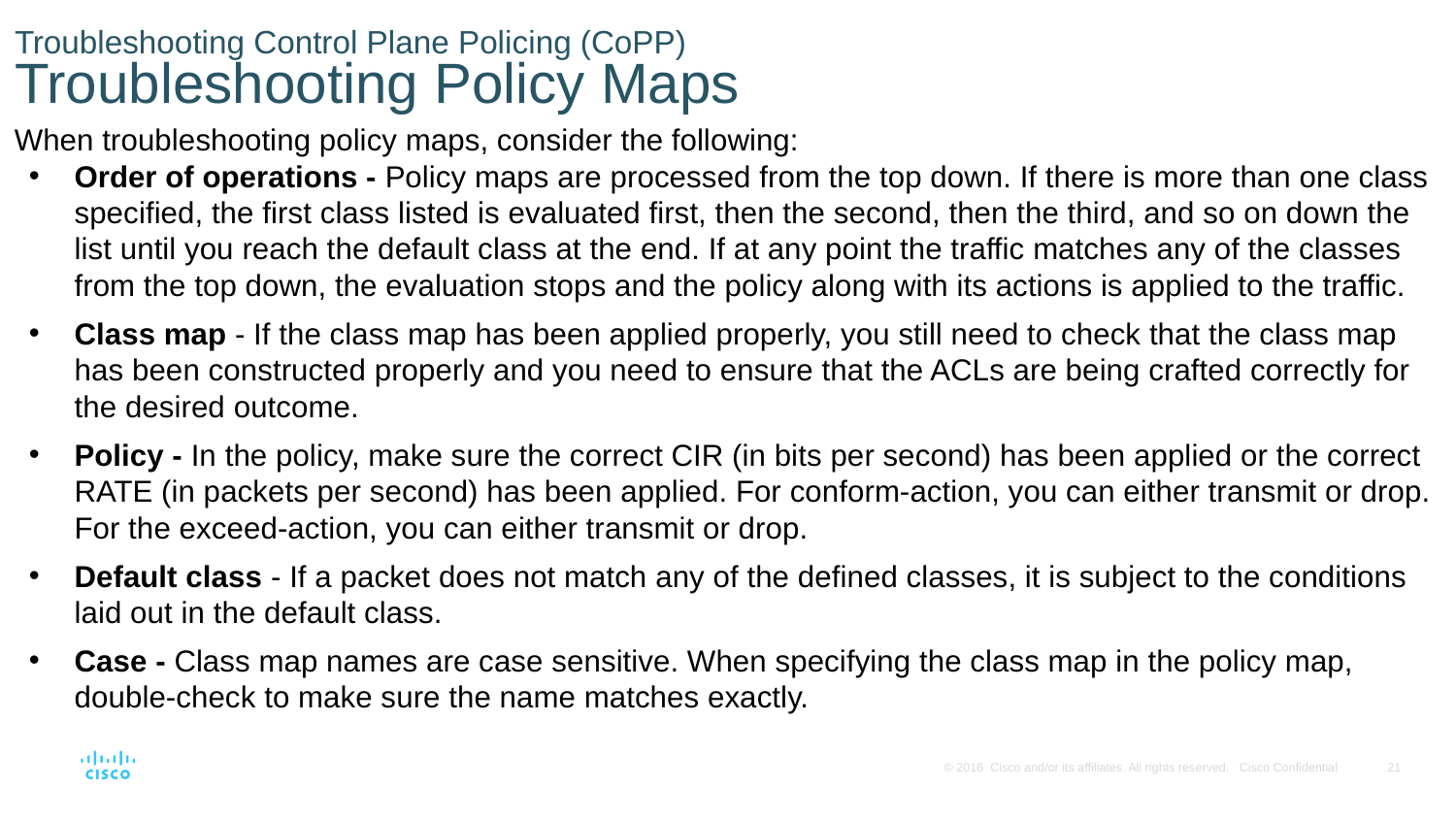

# Troubleshooting Control Plane Policing (CoPP) Troubleshooting Policy Maps
When troubleshooting policy maps, consider the following:
Order of operations - Policy maps are processed from the top down. If there is more than one class specified, the first class listed is evaluated first, then the second, then the third, and so on down the list until you reach the default class at the end. If at any point the traffic matches any of the classes from the top down, the evaluation stops and the policy along with its actions is applied to the traffic.
Class map - If the class map has been applied properly, you still need to check that the class map has been constructed properly and you need to ensure that the ACLs are being crafted correctly for the desired outcome.
Policy - In the policy, make sure the correct CIR (in bits per second) has been applied or the correct RATE (in packets per second) has been applied. For conform-action, you can either transmit or drop. For the exceed-action, you can either transmit or drop.
Default class - If a packet does not match any of the defined classes, it is subject to the conditions laid out in the default class.
Case - Class map names are case sensitive. When specifying the class map in the policy map, double-check to make sure the name matches exactly.